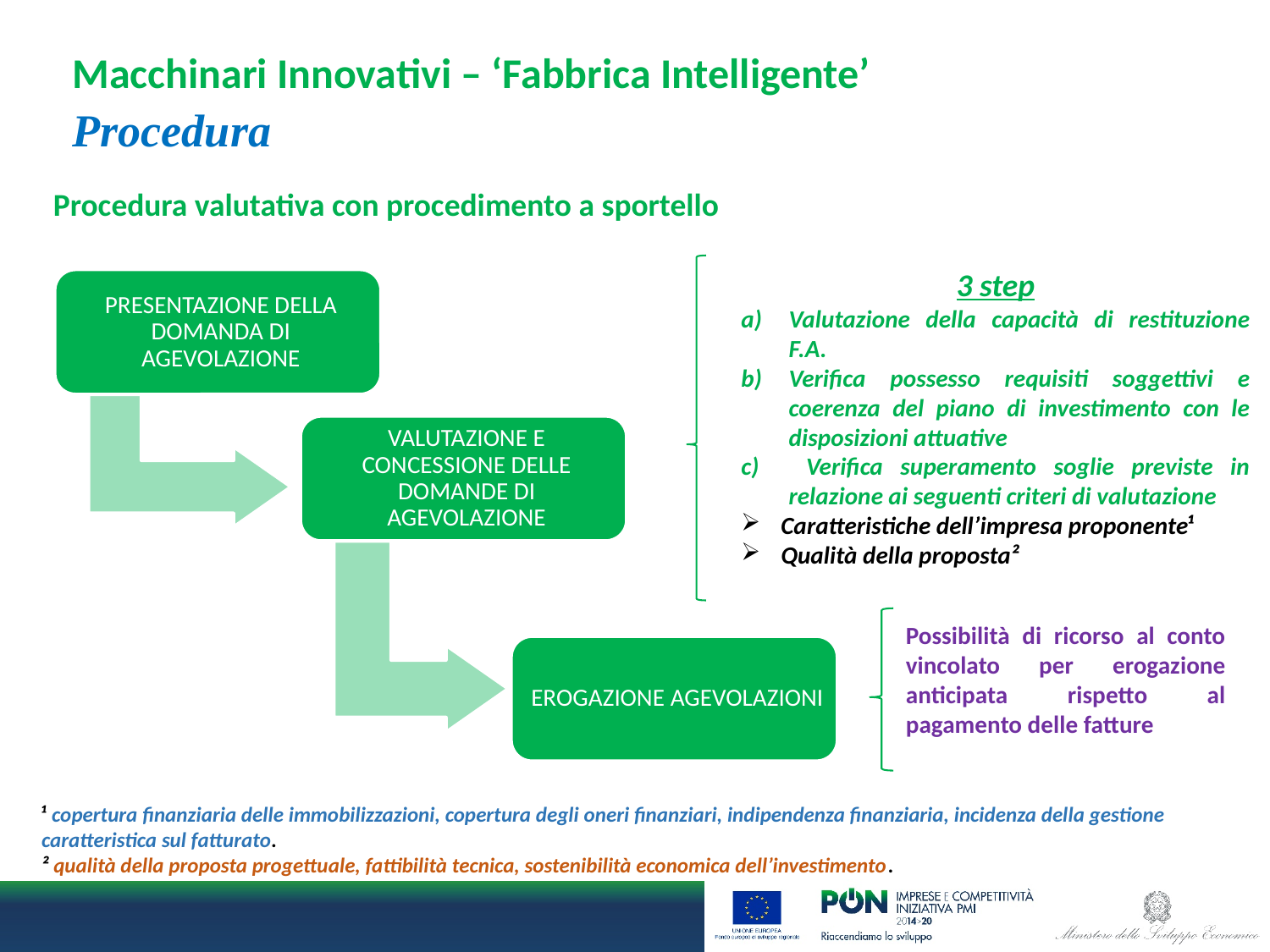

Macchinari Innovativi – ‘Fabbrica Intelligente’
Procedura
Procedura valutativa con procedimento a sportello
PRESENTAZIONE DELLA DOMANDA DI AGEVOLAZIONE
VALUTAZIONE E CONCESSIONE DELLE DOMANDE DI AGEVOLAZIONE
EROGAZIONE AGEVOLAZIONI

3 step
Valutazione della capacità di restituzione F.A.
Verifica possesso requisiti soggettivi e coerenza del piano di investimento con le disposizioni attuative
 Verifica superamento soglie previste in relazione ai seguenti criteri di valutazione
Caratteristiche dell’impresa proponente¹
Qualità della proposta²

Possibilità di ricorso al conto vincolato per erogazione anticipata rispetto al pagamento delle fatture
¹ copertura finanziaria delle immobilizzazioni, copertura degli oneri finanziari, indipendenza finanziaria, incidenza della gestione caratteristica sul fatturato.
² qualità della proposta progettuale, fattibilità tecnica, sostenibilità economica dell’investimento.